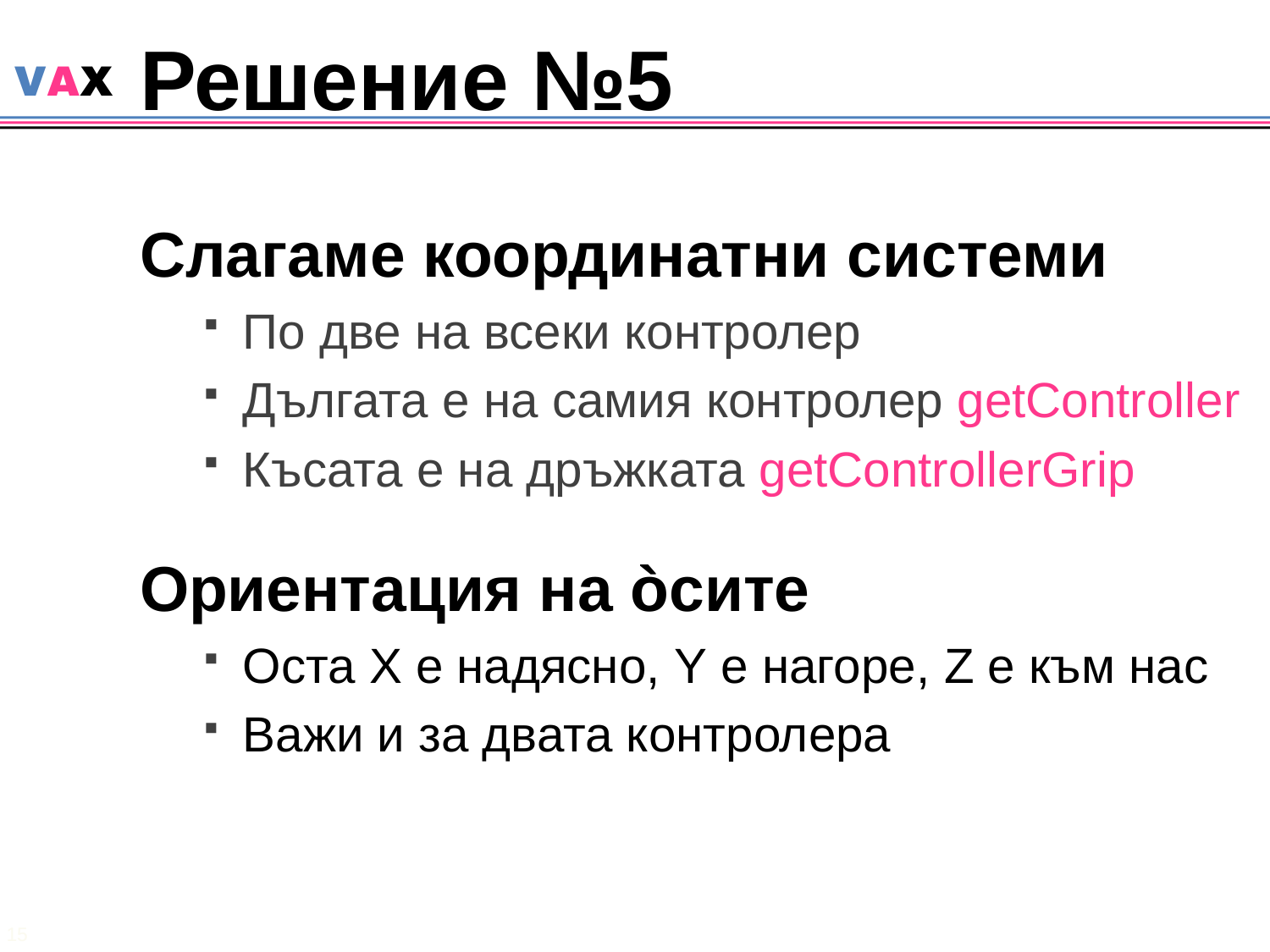

# Решение №5
Слагаме координатни системи
По две на всеки контролер
Дългата е на самия контролер getController
Късата е на дръжката getControllerGrip
Ориентация на òсите
Оста X е надясно, Y е нагоре, Z е към нас
Важи и за двата контролера